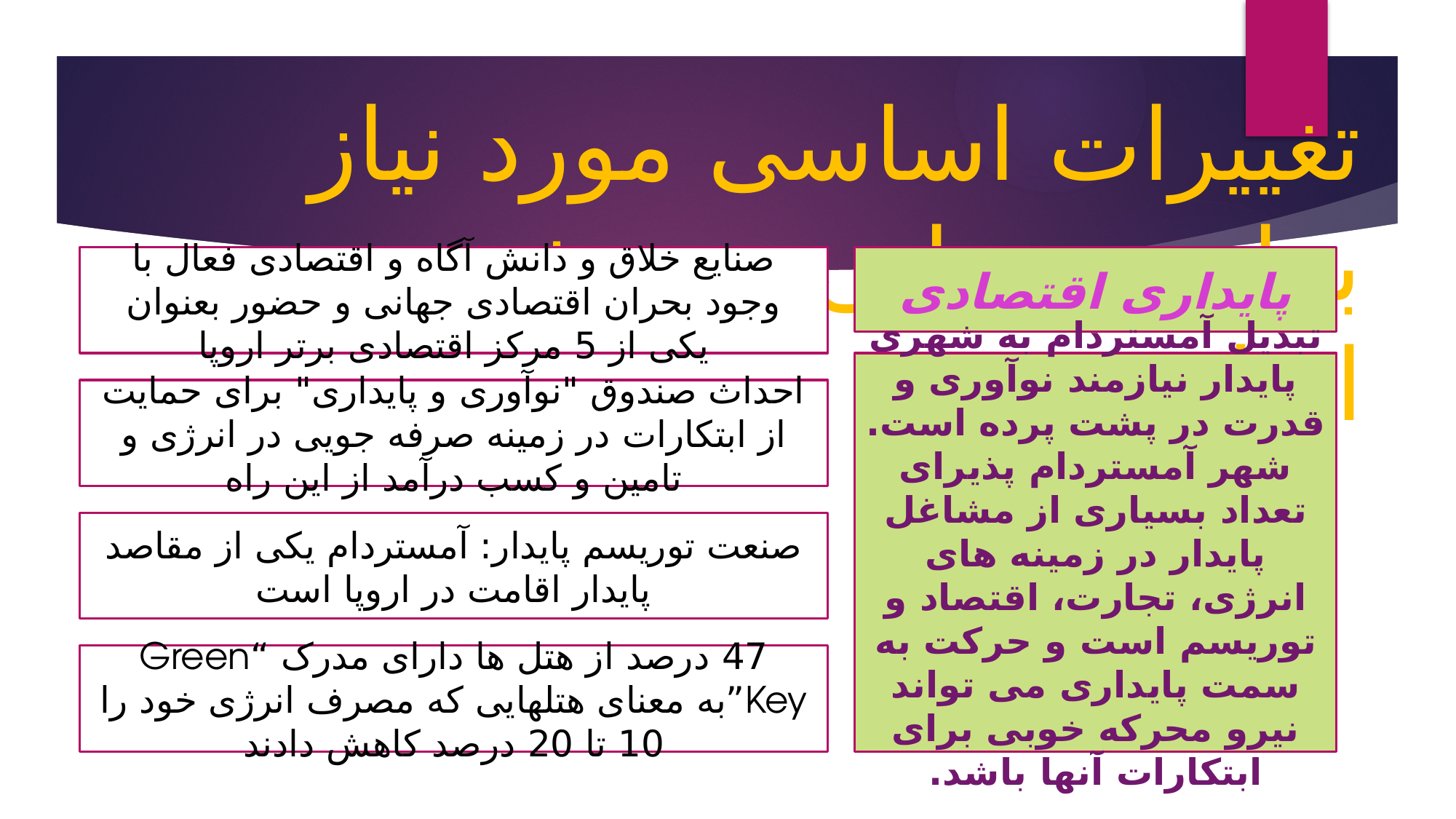

تغییرات اساسی مورد نیاز برای دستیابی به چشم انداز
صنایع خلاق و دانش آگاه و اقتصادی فعال با وجود بحران اقتصادی جهانی و حضور بعنوان یکی از 5 مرکز اقتصادی برتر اروپا
پایداری اقتصادی
تبدیل آمستردام به شهری پایدار نیازمند نوآوری و قدرت در پشت پرده است.
شهر آمستردام پذیرای تعداد بسیاری از مشاغل پایدار در زمینه های انرژی، تجارت، اقتصاد و توریسم است و حرکت به سمت پایداری می تواند نیرو محرکه خوبی برای ابتکارات آن‏ها باشد.
احداث صندوق "نوآوری و پایداری" برای حمایت از ابتکارات در زمینه صرفه جویی در انرژی و تامین و کسب درآمد از این راه
صنعت توریسم پایدار: آمستردام یکی از مقاصد پایدار اقامت در اروپا است
47 درصد از هتل ها دارای مدرک “Green Key”به معنای هتل‏هایی که مصرف انرژی خود را 10 تا 20 درصد کاهش دادند